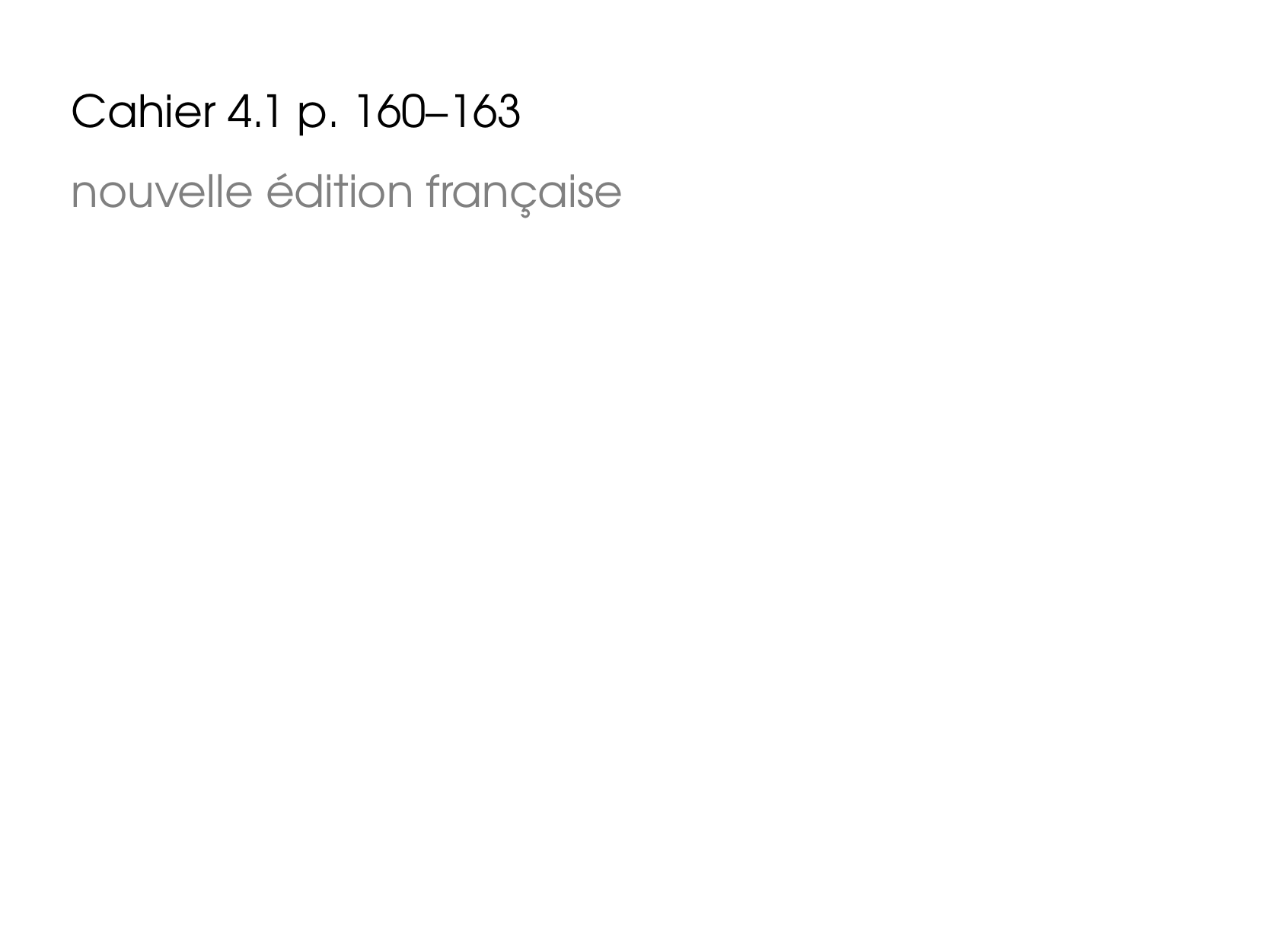

Cahier 4.1 p. 160–163
nouvelle édition française